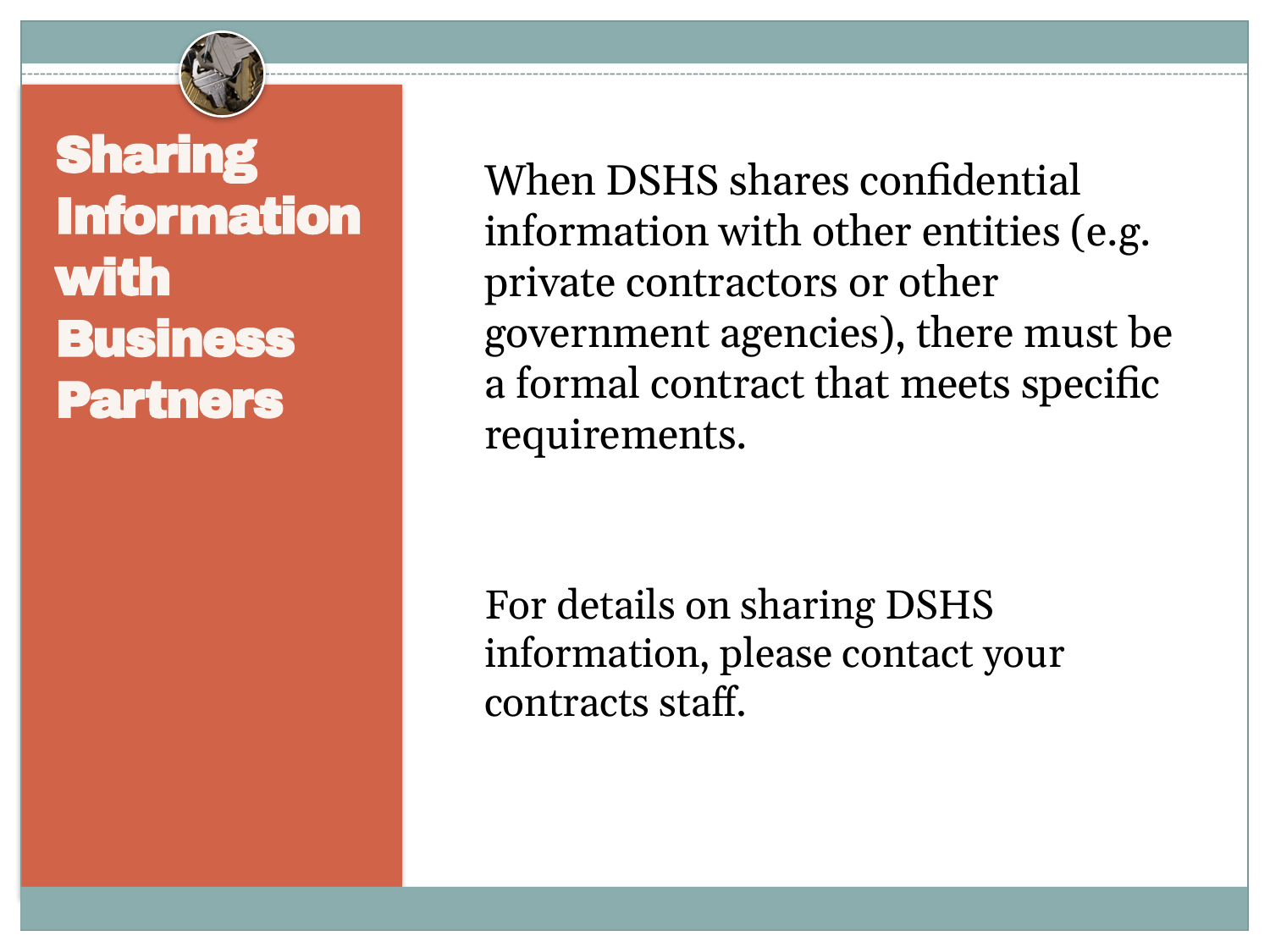

When DSHS shares confidential information with other entities (e.g. private contractors or other government agencies), there must be a formal contract that meets specific requirements.

For details on sharing DSHS information, please contact your contracts staff.
# Sharing Information with Business Partners